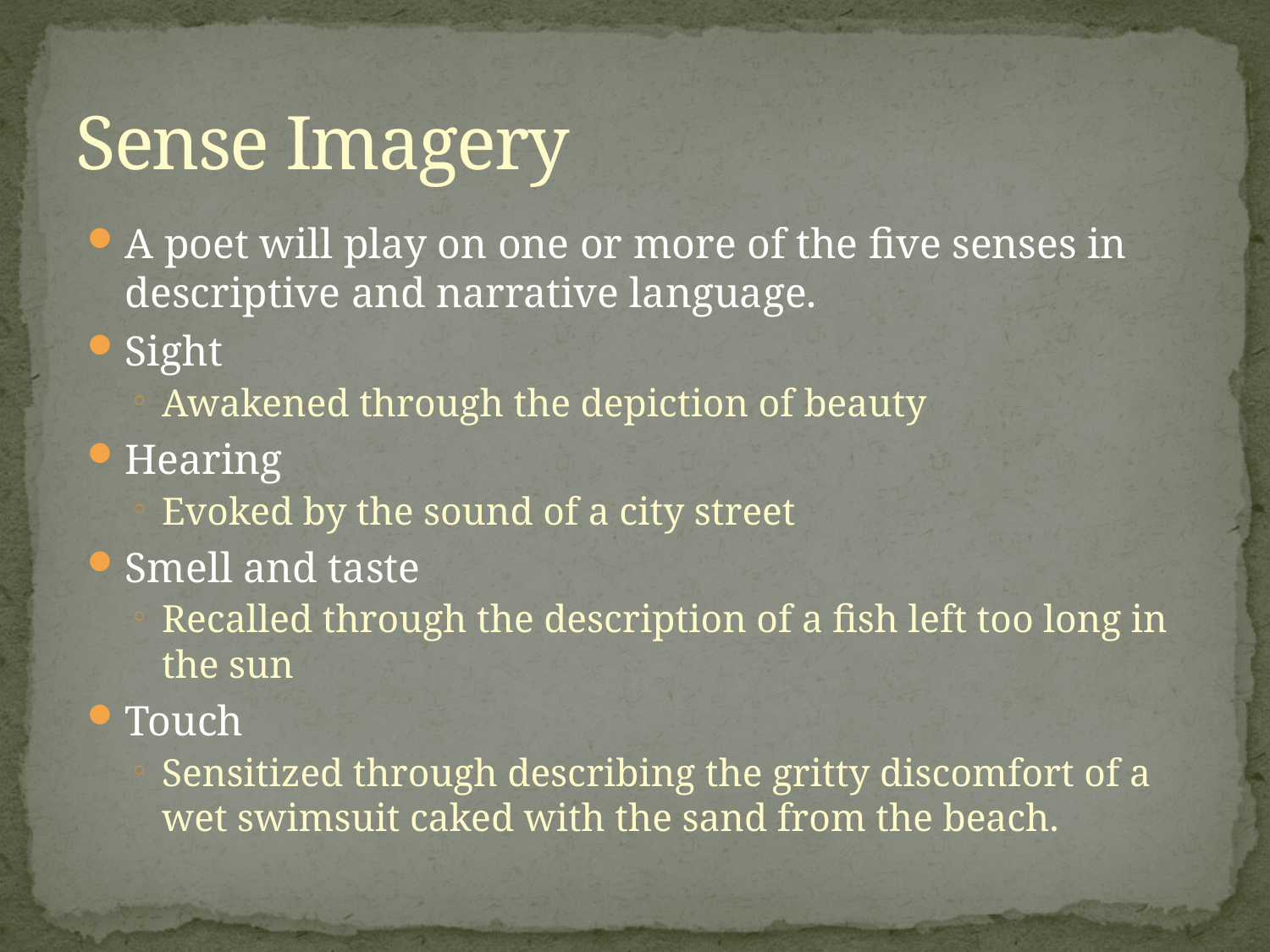

# Sense Imagery
A poet will play on one or more of the five senses in descriptive and narrative language.
Sight
Awakened through the depiction of beauty
Hearing
Evoked by the sound of a city street
Smell and taste
Recalled through the description of a fish left too long in the sun
Touch
Sensitized through describing the gritty discomfort of a wet swimsuit caked with the sand from the beach.